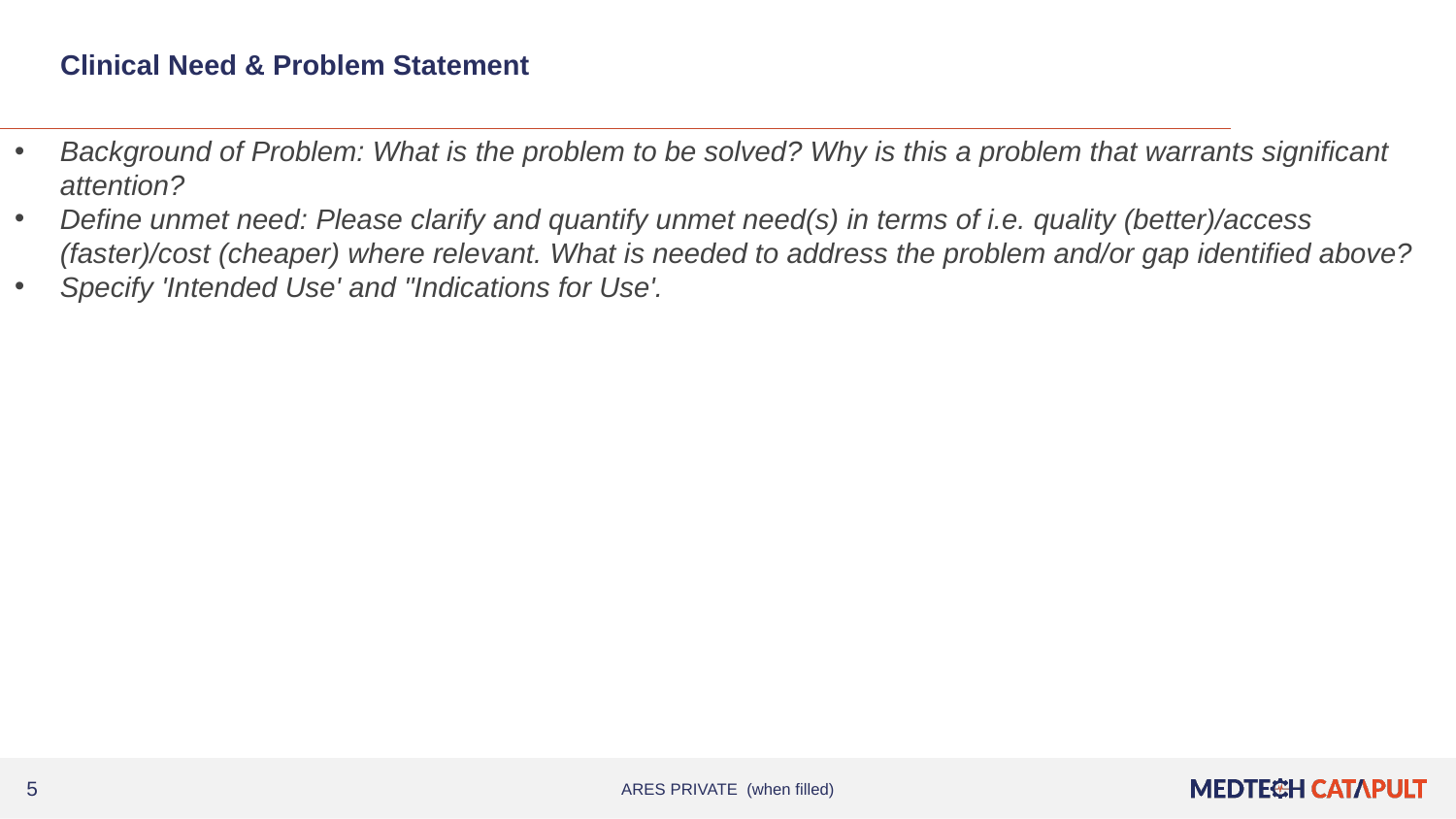

# Clinical Need & Problem Statement
Background of Problem: What is the problem to be solved? Why is this a problem that warrants significant attention?
Define unmet need: Please clarify and quantify unmet need(s) in terms of i.e. quality (better)/access (faster)/cost (cheaper) where relevant. What is needed to address the problem and/or gap identified above?
Specify 'Intended Use' and "Indications for Use'.
ARES PRIVATE  (when filled)